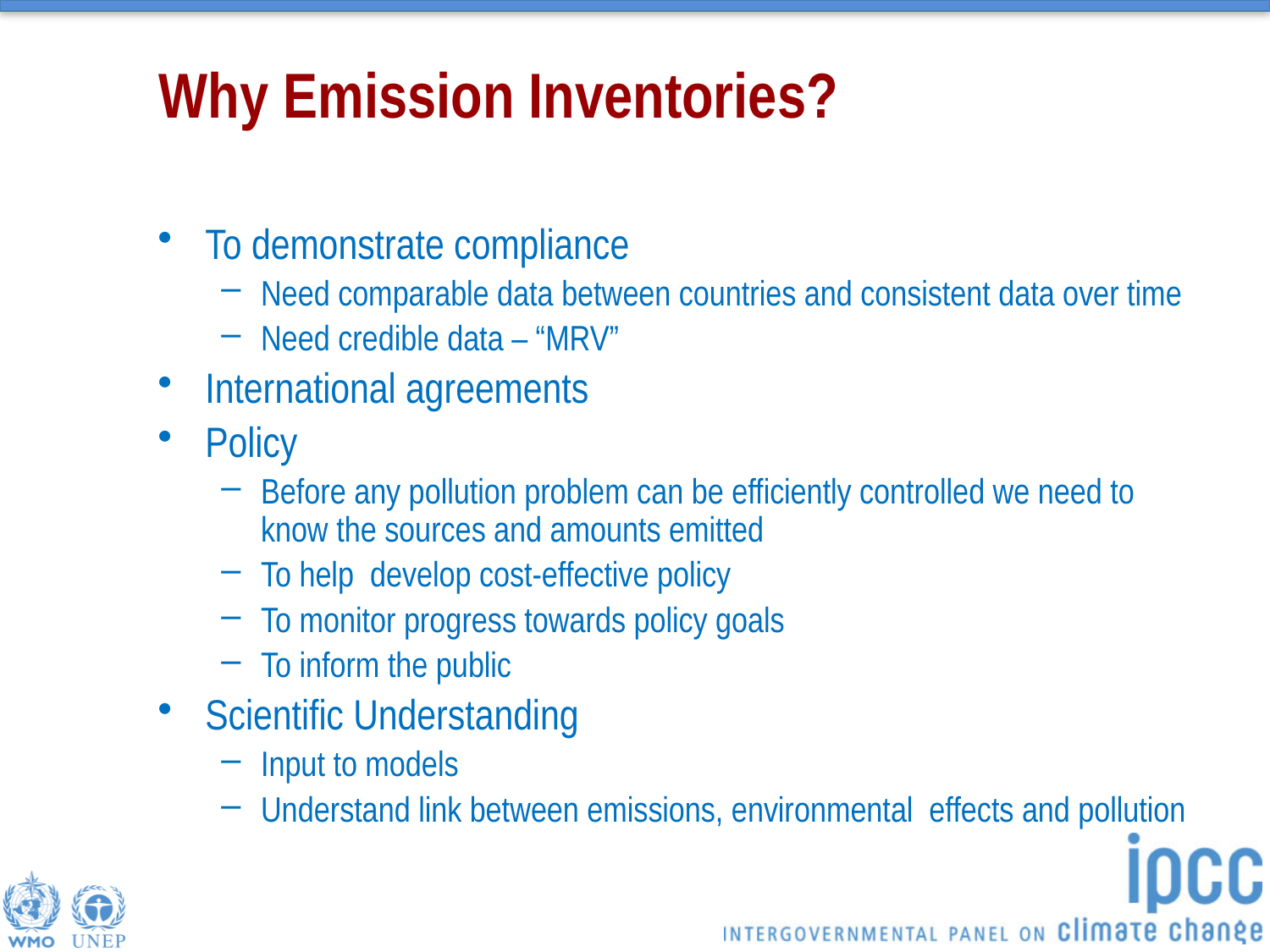

# Why Emission Inventories?
To demonstrate compliance
Need comparable data between countries and consistent data over time
Need credible data – “MRV”
International agreements
Policy
Before any pollution problem can be efficiently controlled we need to know the sources and amounts emitted
To help  develop cost-effective policy
To monitor progress towards policy goals
To inform the public
Scientific Understanding
Input to models
Understand link between emissions, environmental  effects and pollution